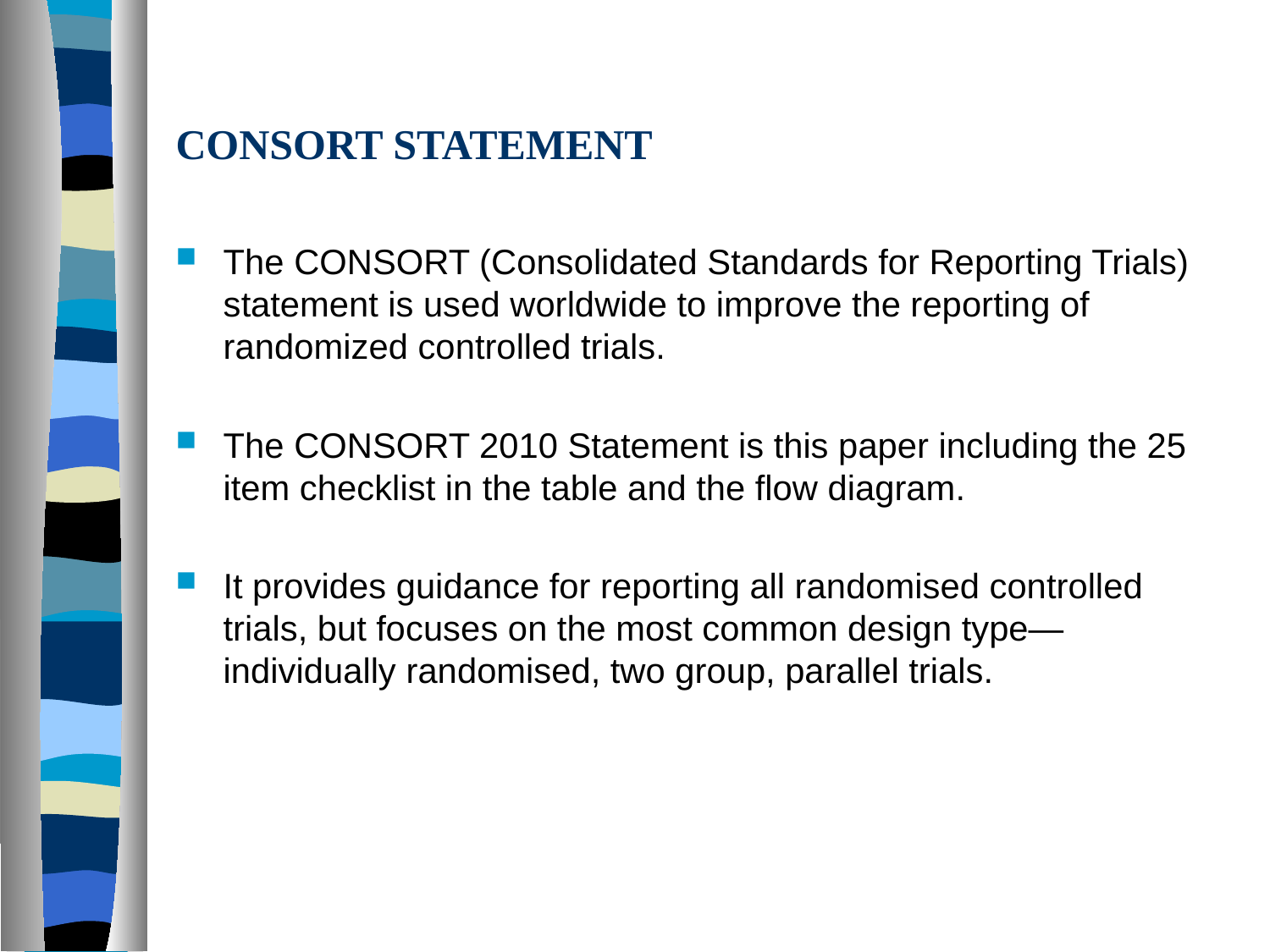

# CONSORT STATEMENT
The CONSORT (Consolidated Standards for Reporting Trials) statement is used worldwide to improve the reporting of randomized controlled trials.

The CONSORT 2010 Statement is this paper including the 25 item checklist in the table and the flow diagram.

It provides guidance for reporting all randomised controlled trials, but focuses on the most common design type—individually randomised, two group, parallel trials.